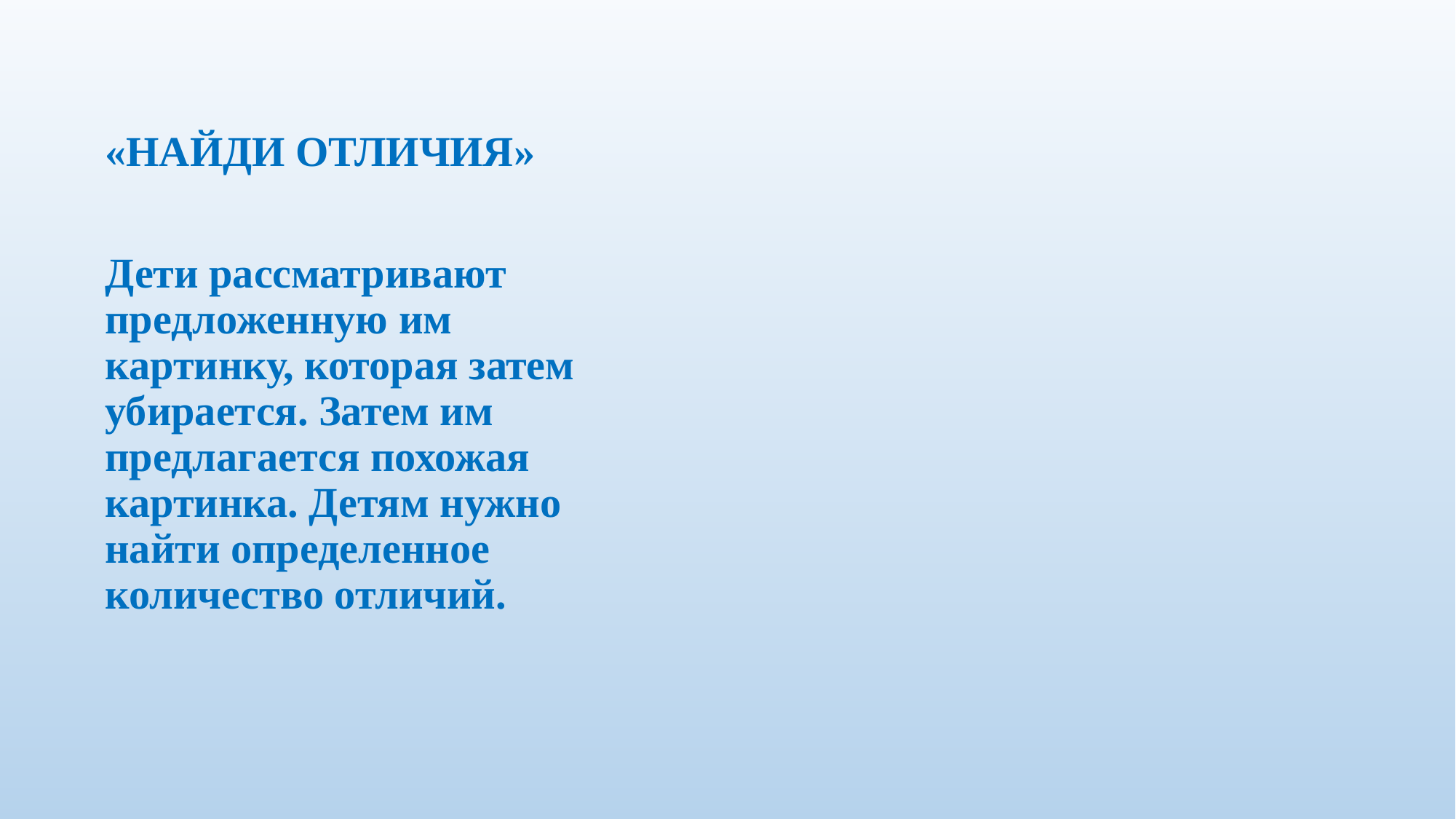

«НАЙДИ ОТЛИЧИЯ»

Дети рассматривают предложенную им картинку, которая затем убирается. Затем им предлагается похожая картинка. Детям нужно найти определенное количество отличий.